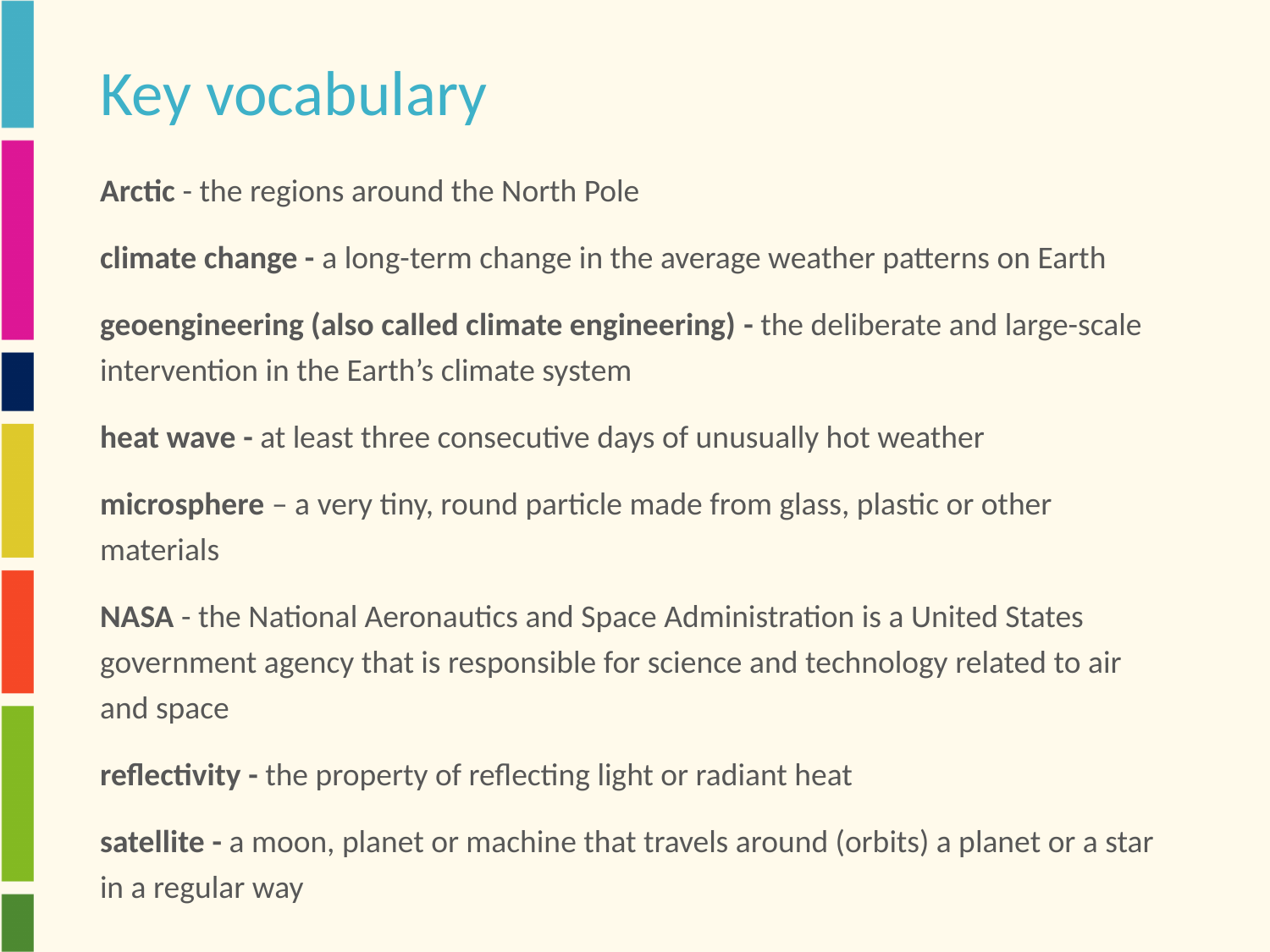

# Key vocabulary
Arctic - the regions around the North Pole
climate change - a long-term change in the average weather patterns on Earth
geoengineering (also called climate engineering) - the deliberate and large-scale intervention in the Earth’s climate system
heat wave - at least three consecutive days of unusually hot weather
microsphere – a very tiny, round particle made from glass, plastic or other materials
NASA - the National Aeronautics and Space Administration is a United States government agency that is responsible for science and technology related to air and space
reflectivity - the property of reflecting light or radiant heat
satellite - a moon, planet or machine that travels around (orbits) a planet or a star in a regular way